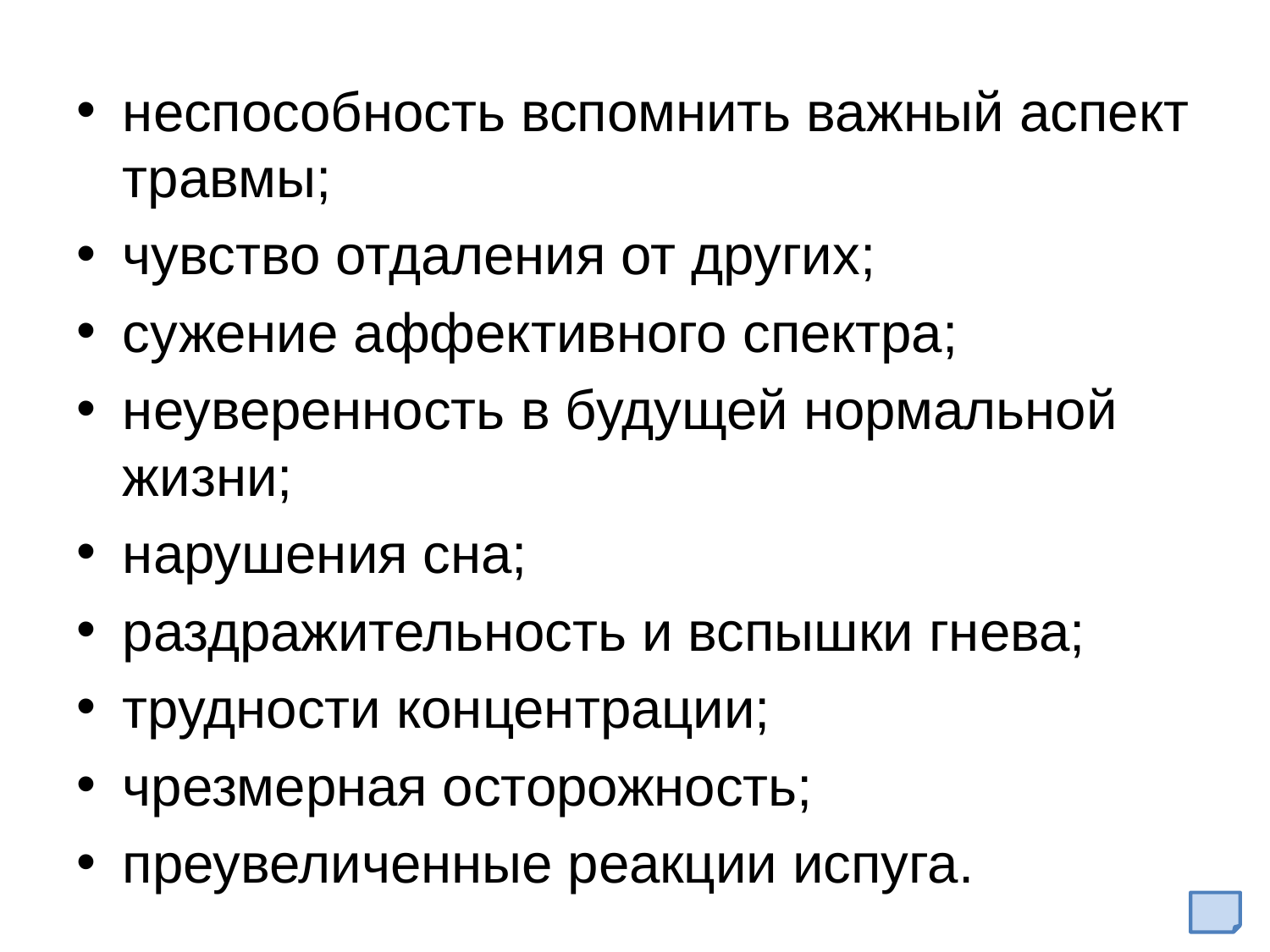

неспособность вспомнить важный аспект травмы;
чувство отдаления от других;
сужение аффективного спектpa;
неуверенность в будущей нормальной жизни;
нарушения сна;
раздражительность и вспышки гнева;
трудности концентрации;
чрезмерная осторожность;
преувеличенные реакции испуга.